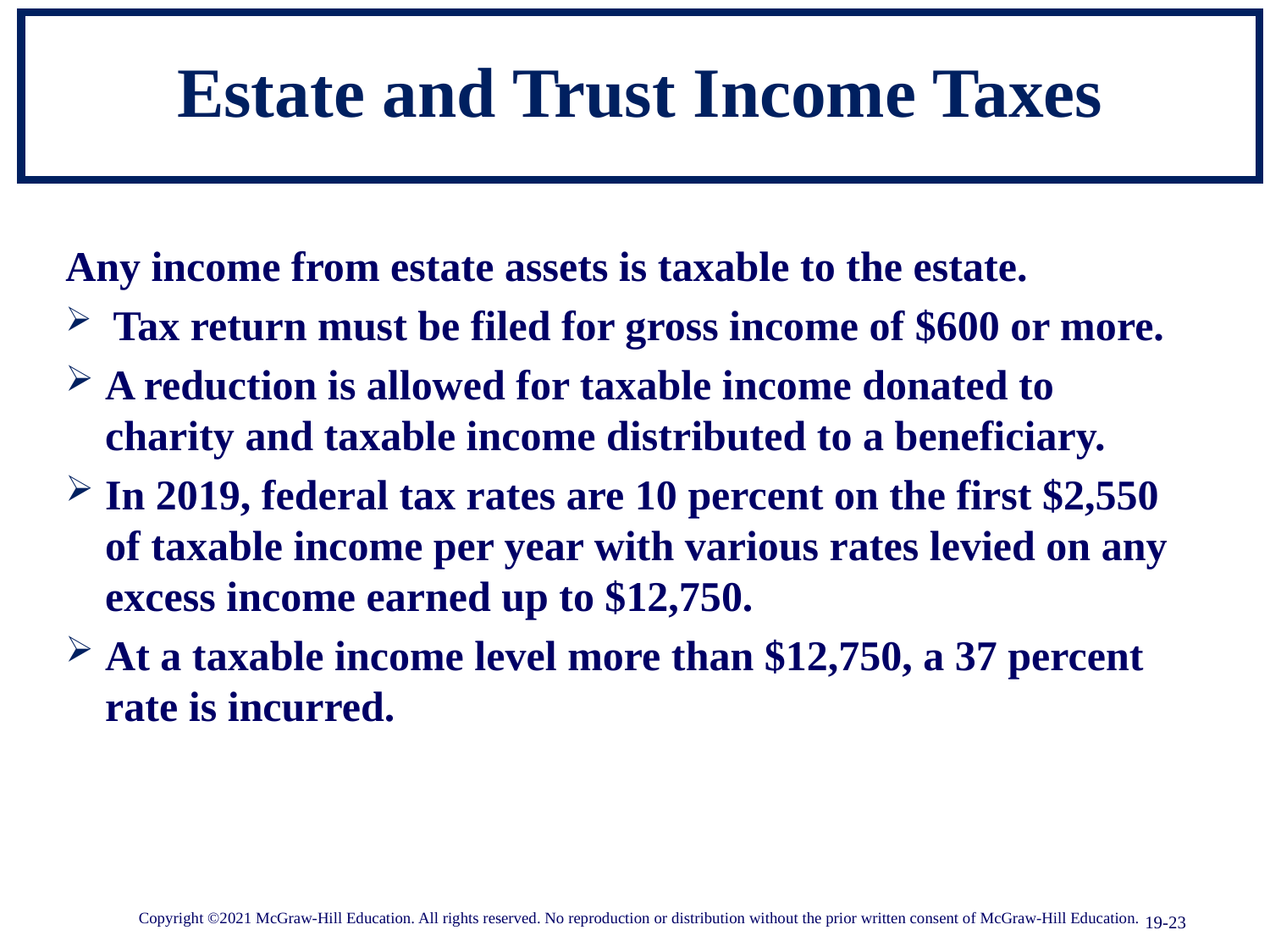

# Estate and Trust Income Taxes
Any income from estate assets is taxable to the estate.
Tax return must be filed for gross income of $600 or more.
A reduction is allowed for taxable income donated to charity and taxable income distributed to a beneficiary.
In 2019, federal tax rates are 10 percent on the first $2,550 of taxable income per year with various rates levied on any excess income earned up to $12,750.
At a taxable income level more than $12,750, a 37 percent rate is incurred.
Copyright ©2021 McGraw-Hill Education. All rights reserved. No reproduction or distribution without the prior written consent of McGraw-Hill Education.
19-23